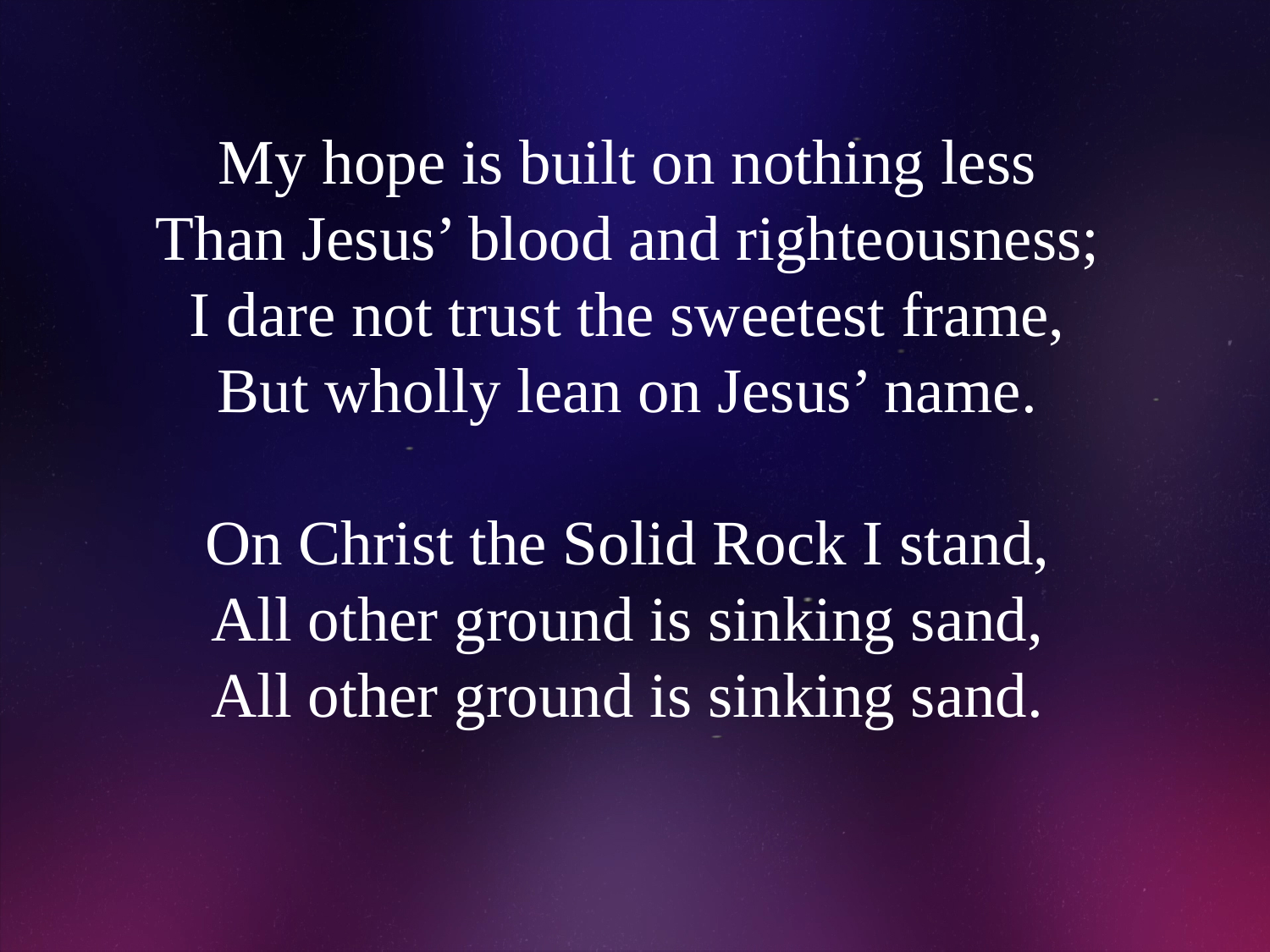

# My hope is built on nothing less Than Jesus’ blood and righteousness; I dare not trust the sweetest frame, But wholly lean on Jesus’ name. On Christ the Solid Rock I stand, All other ground is sinking sand, All other ground is sinking sand.